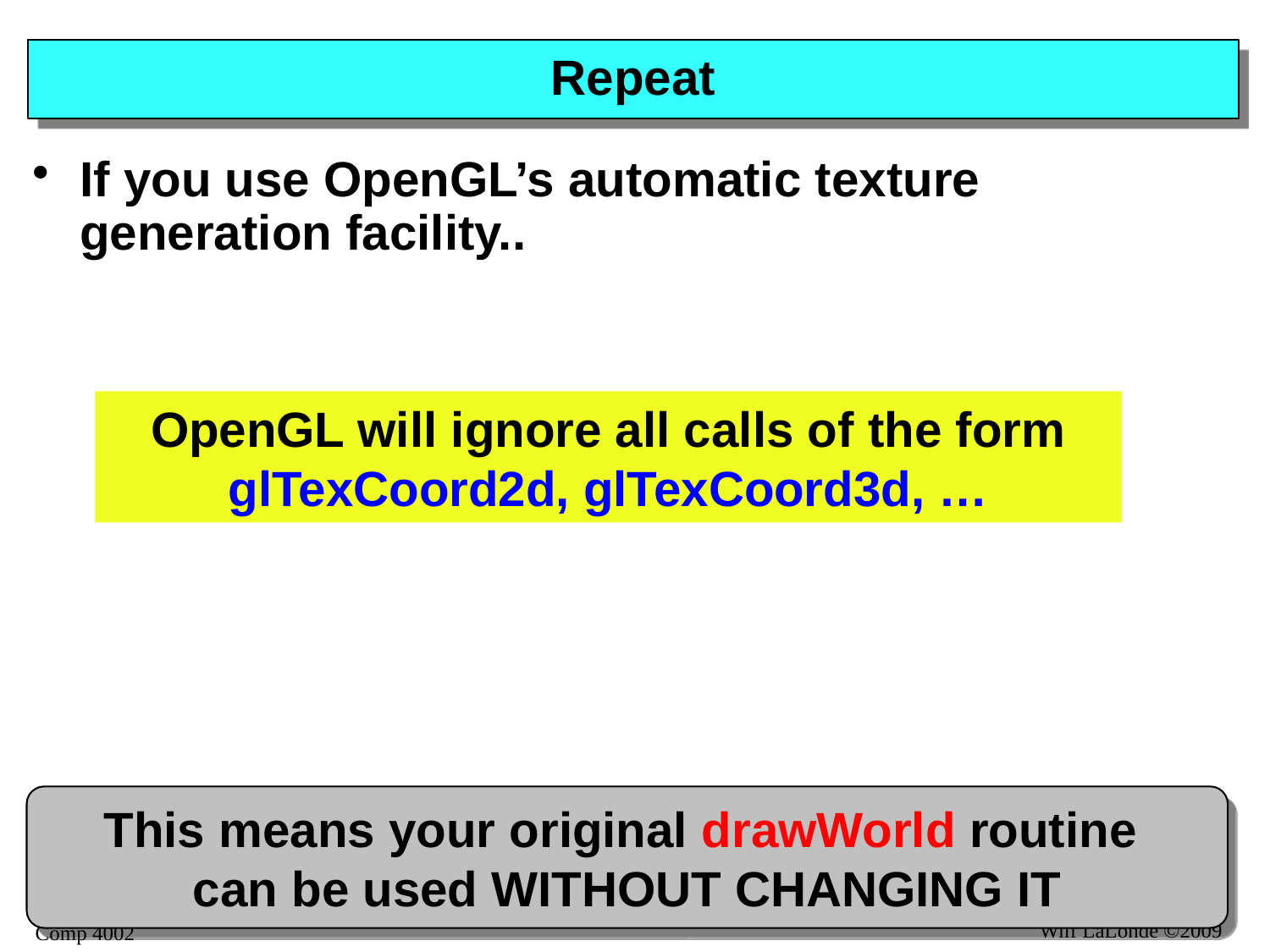

# Repeat
If you use OpenGL’s automatic texture generation facility..
OpenGL will ignore all calls of the form glTexCoord2d, glTexCoord3d, …
This means your original drawWorld routine
can be used WITHOUT CHANGING IT